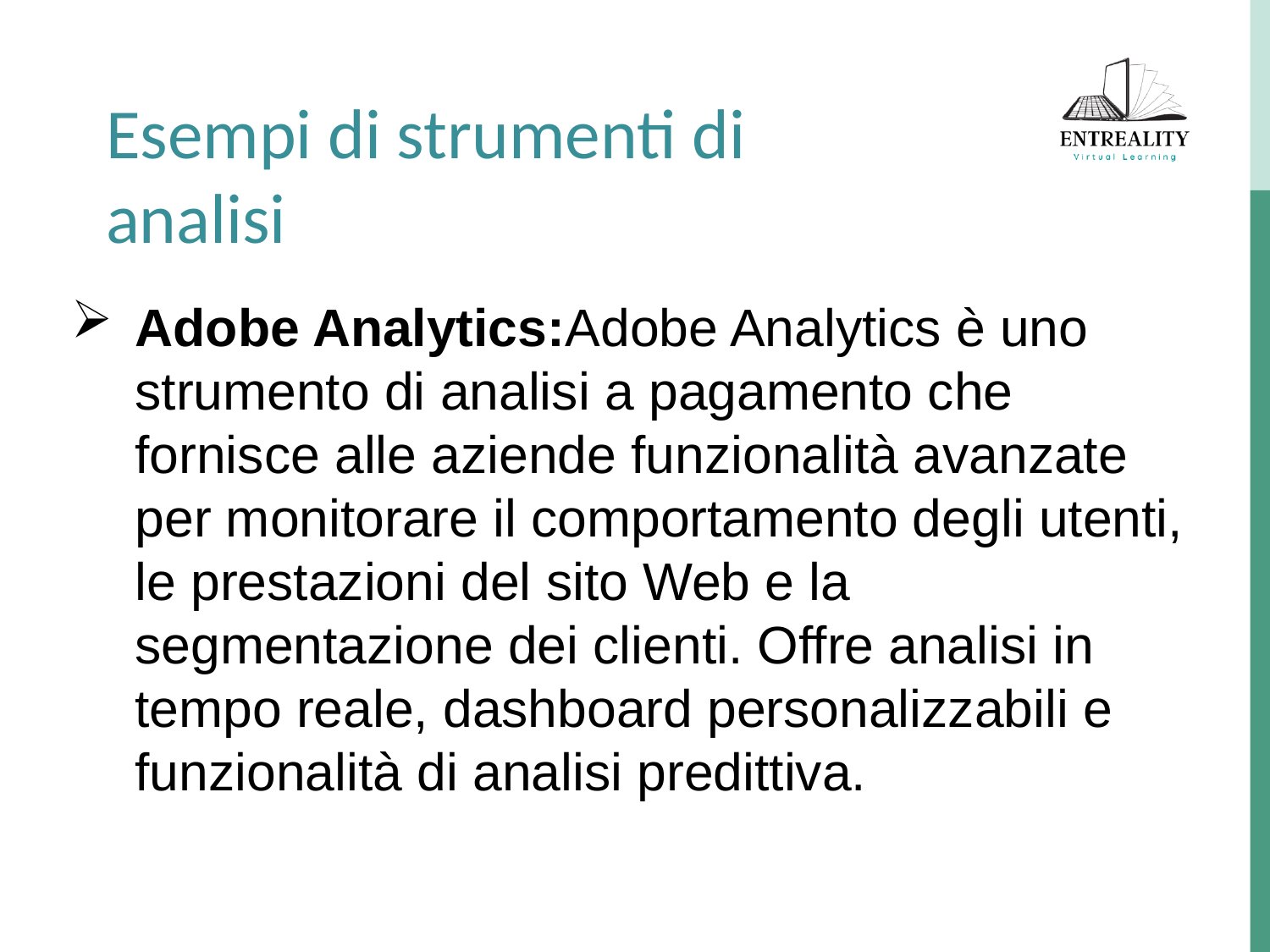

Esempi di strumenti di analisi

Adobe Analytics:Adobe Analytics è uno strumento di analisi a pagamento che fornisce alle aziende funzionalità avanzate per monitorare il comportamento degli utenti, le prestazioni del sito Web e la segmentazione dei clienti. Offre analisi in tempo reale, dashboard personalizzabili e funzionalità di analisi predittiva.